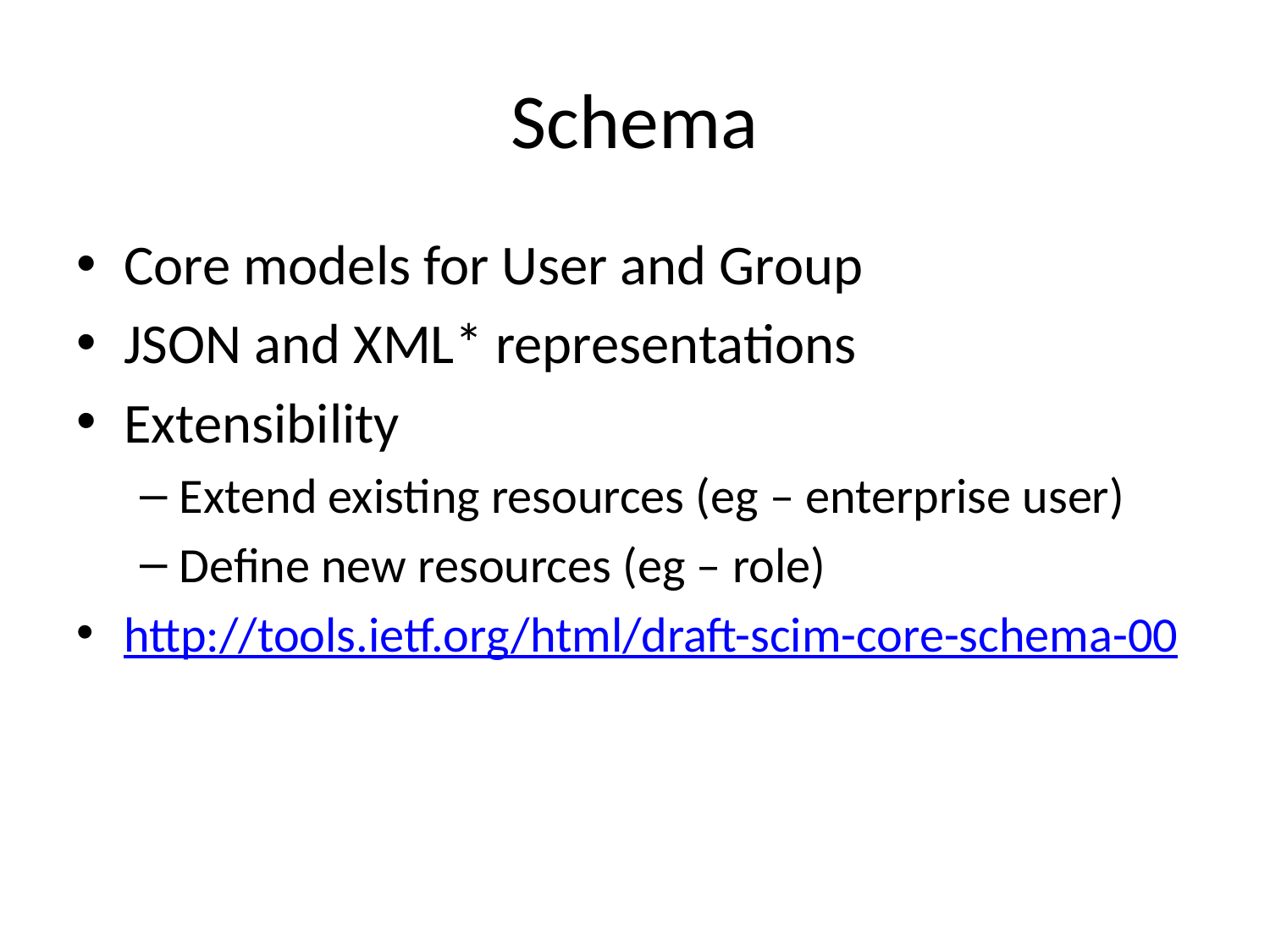

# Schema
Core models for User and Group
JSON and XML* representations
Extensibility
Extend existing resources (eg – enterprise user)
Define new resources (eg – role)
http://tools.ietf.org/html/draft-scim-core-schema-00